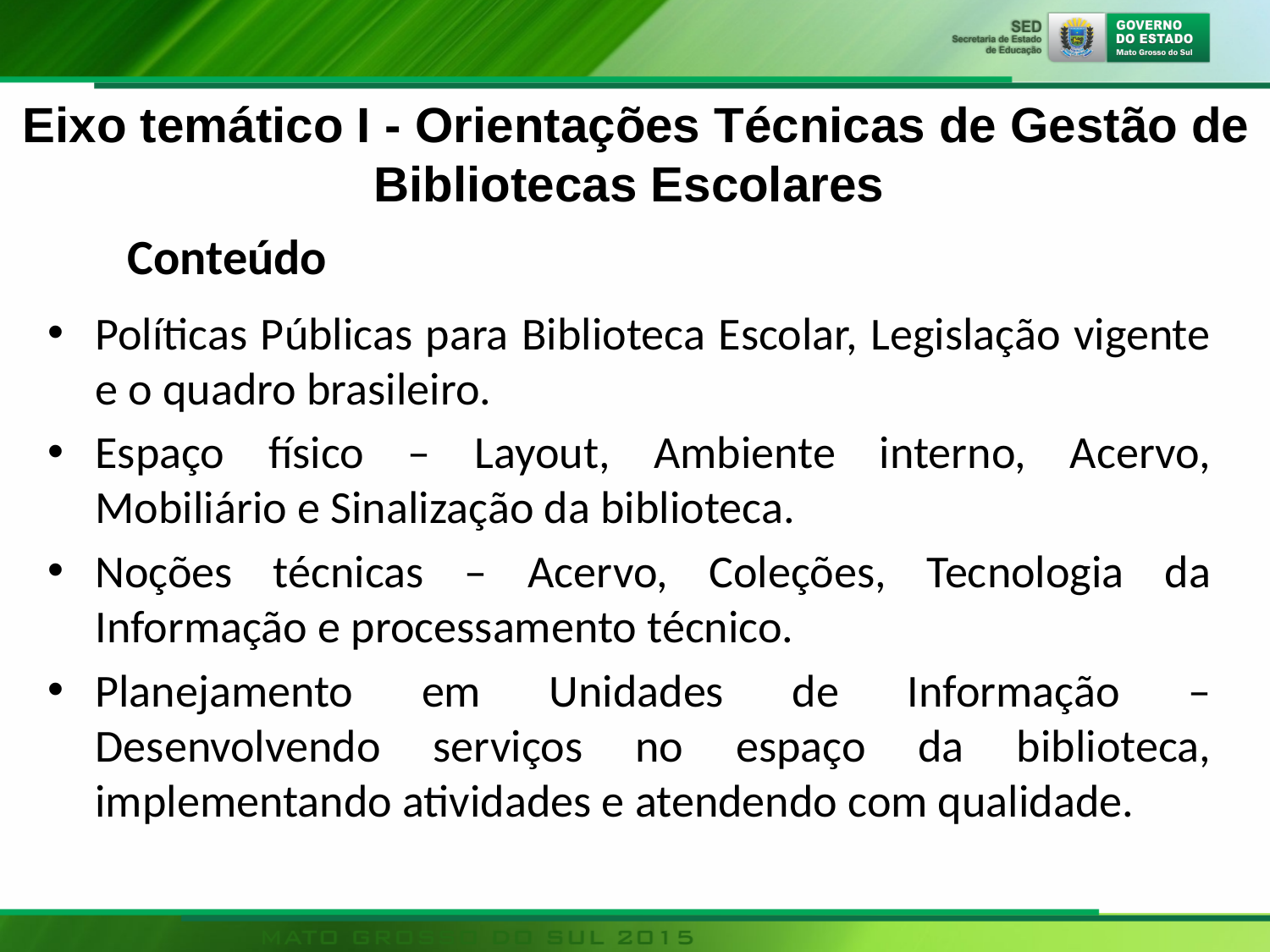

Eixo temático I - Orientações Técnicas de Gestão de Bibliotecas Escolares
# Conteúdo
Políticas Públicas para Biblioteca Escolar, Legislação vigente e o quadro brasileiro.
Espaço físico – Layout, Ambiente interno, Acervo, Mobiliário e Sinalização da biblioteca.
Noções técnicas – Acervo, Coleções, Tecnologia da Informação e processamento técnico.
Planejamento em Unidades de Informação – Desenvolvendo serviços no espaço da biblioteca, implementando atividades e atendendo com qualidade.